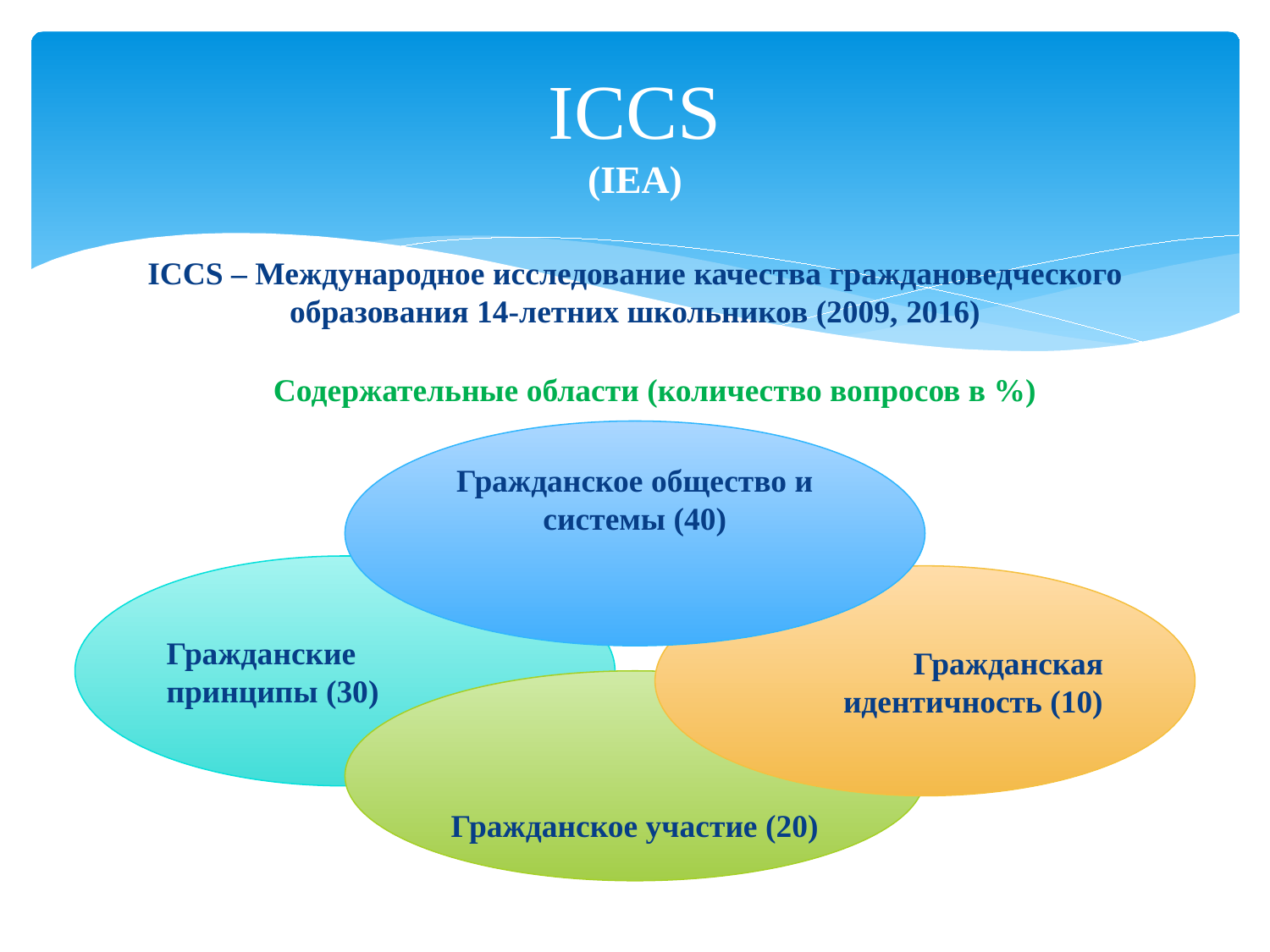

# ICCS (IEA)
ICCS – Международное исследование качества граждановедческого образования 14-летних школьников (2009, 2016)
Содержательные области (количество вопросов в %)
Гражданское общество и системы (40)
Гражданские
принципы (30)
Гражданская идентичность (10)
Гражданское участие (20)